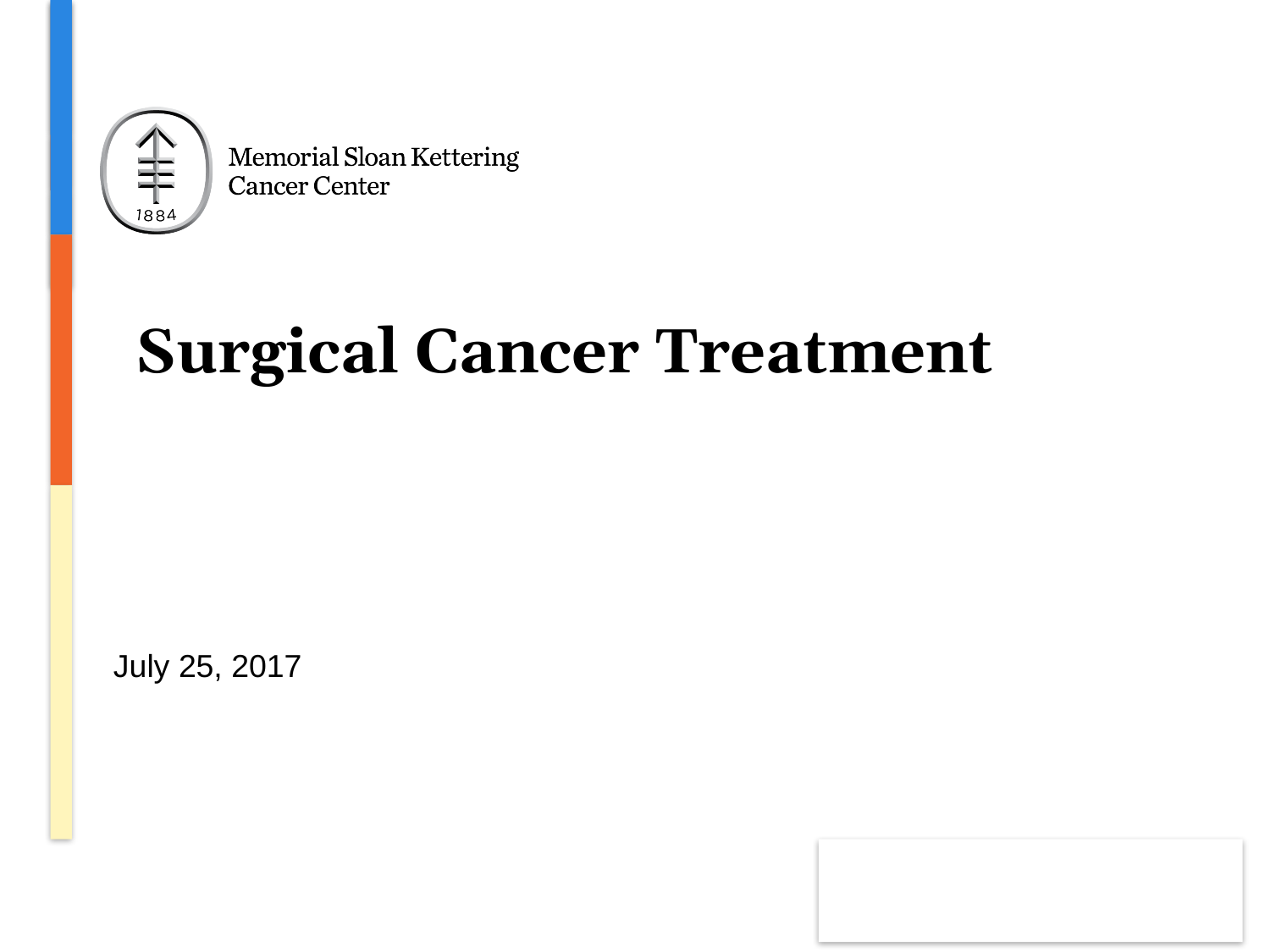

# Surgical Cancer Treatment
July 25, 2017